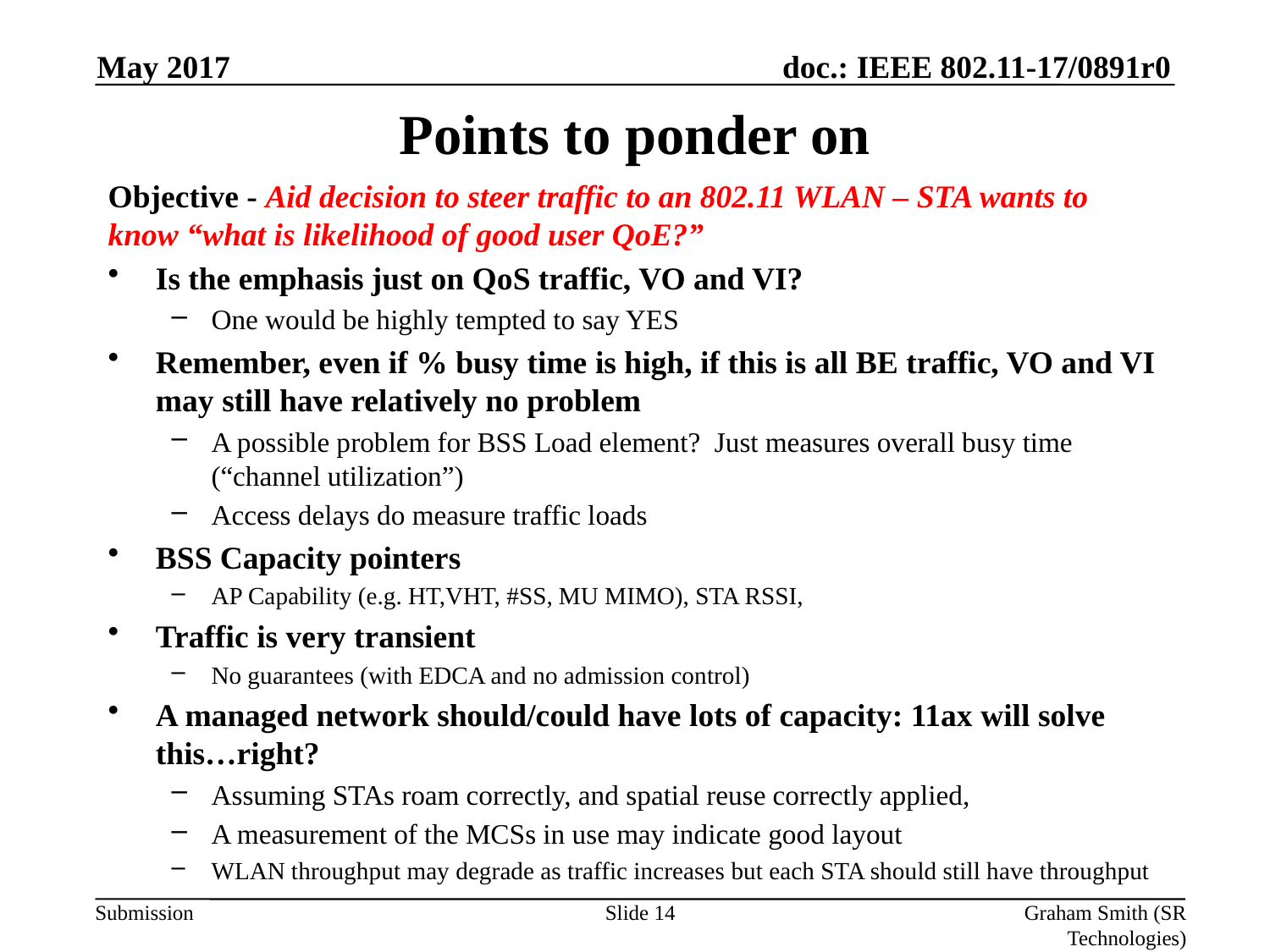

May 2017
# Points to ponder on
Objective - Aid decision to steer traffic to an 802.11 WLAN – STA wants to know “what is likelihood of good user QoE?”
Is the emphasis just on QoS traffic, VO and VI?
One would be highly tempted to say YES
Remember, even if % busy time is high, if this is all BE traffic, VO and VI may still have relatively no problem
A possible problem for BSS Load element?  Just measures overall busy time (“channel utilization”)
Access delays do measure traffic loads
BSS Capacity pointers
AP Capability (e.g. HT,VHT, #SS, MU MIMO), STA RSSI,
Traffic is very transient
No guarantees (with EDCA and no admission control)
A managed network should/could have lots of capacity: 11ax will solve this…right?
Assuming STAs roam correctly, and spatial reuse correctly applied,
A measurement of the MCSs in use may indicate good layout
WLAN throughput may degrade as traffic increases but each STA should still have throughput

Slide 14
Graham Smith (SR Technologies)